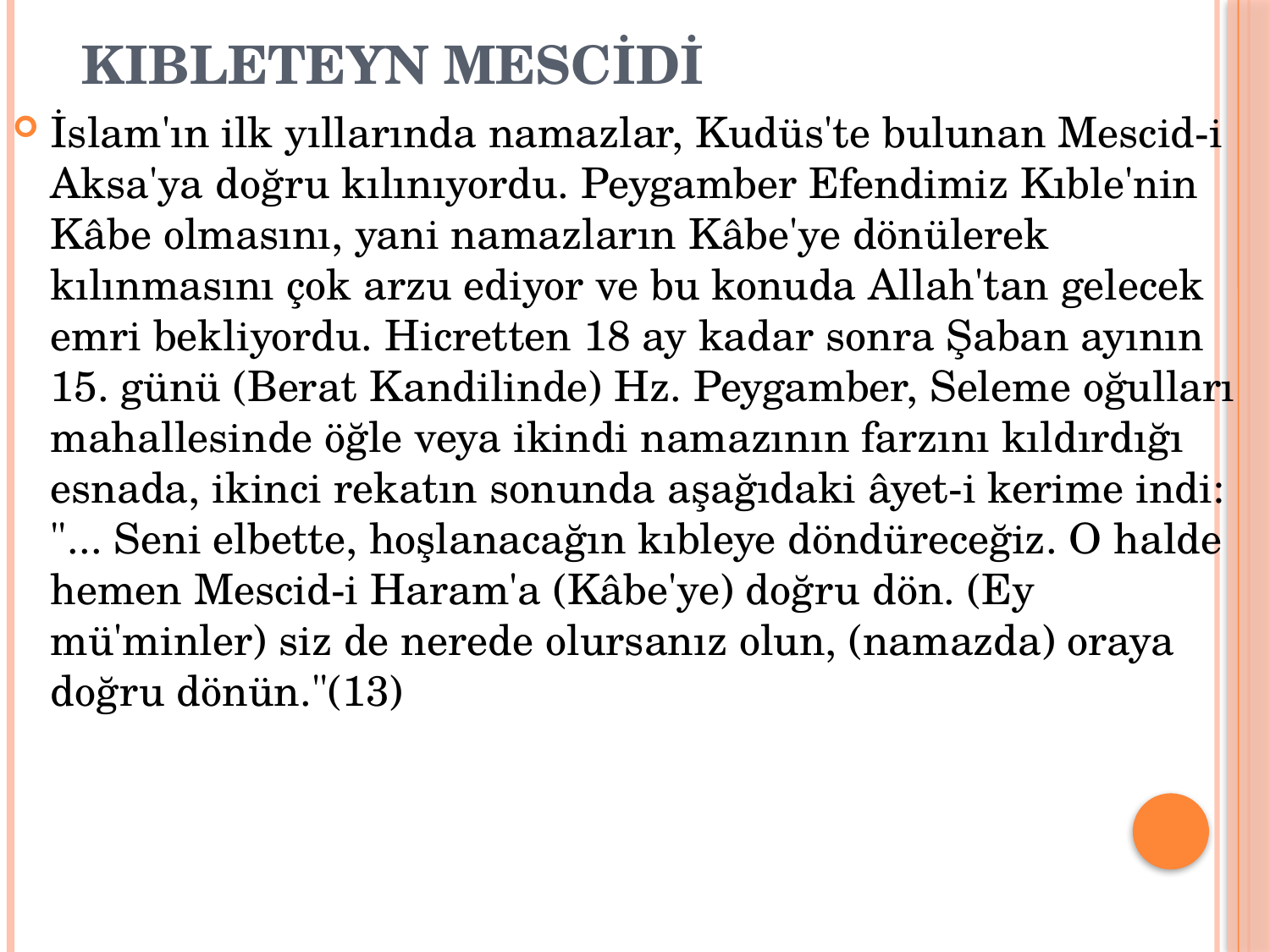

# Kıbleteyn Mescidi
İslam'ın ilk yıllarında namazlar, Kudüs'te bulunan Mescid-i Aksa'ya doğru kılınıyordu. Peygamber Efendimiz Kıble'nin Kâbe olmasını, yani namazların Kâbe'ye dönülerek kılınmasını çok arzu ediyor ve bu konuda Allah'tan gelecek emri bekliyordu. Hicretten 18 ay kadar sonra Şaban ayının 15. günü (Berat Kandilinde) Hz. Peygamber, Seleme oğulları mahallesinde öğle veya ikindi namazının farzını kıldırdığı esnada, ikinci rekatın sonunda aşağıdaki âyet-i kerime indi: "... Seni elbette, hoşlanacağın kıbleye döndüreceğiz. O halde hemen Mescid-i Haram'a (Kâbe'ye) doğru dön. (Ey mü'minler) siz de nerede olursanız olun, (namazda) oraya doğru dönün."(13)